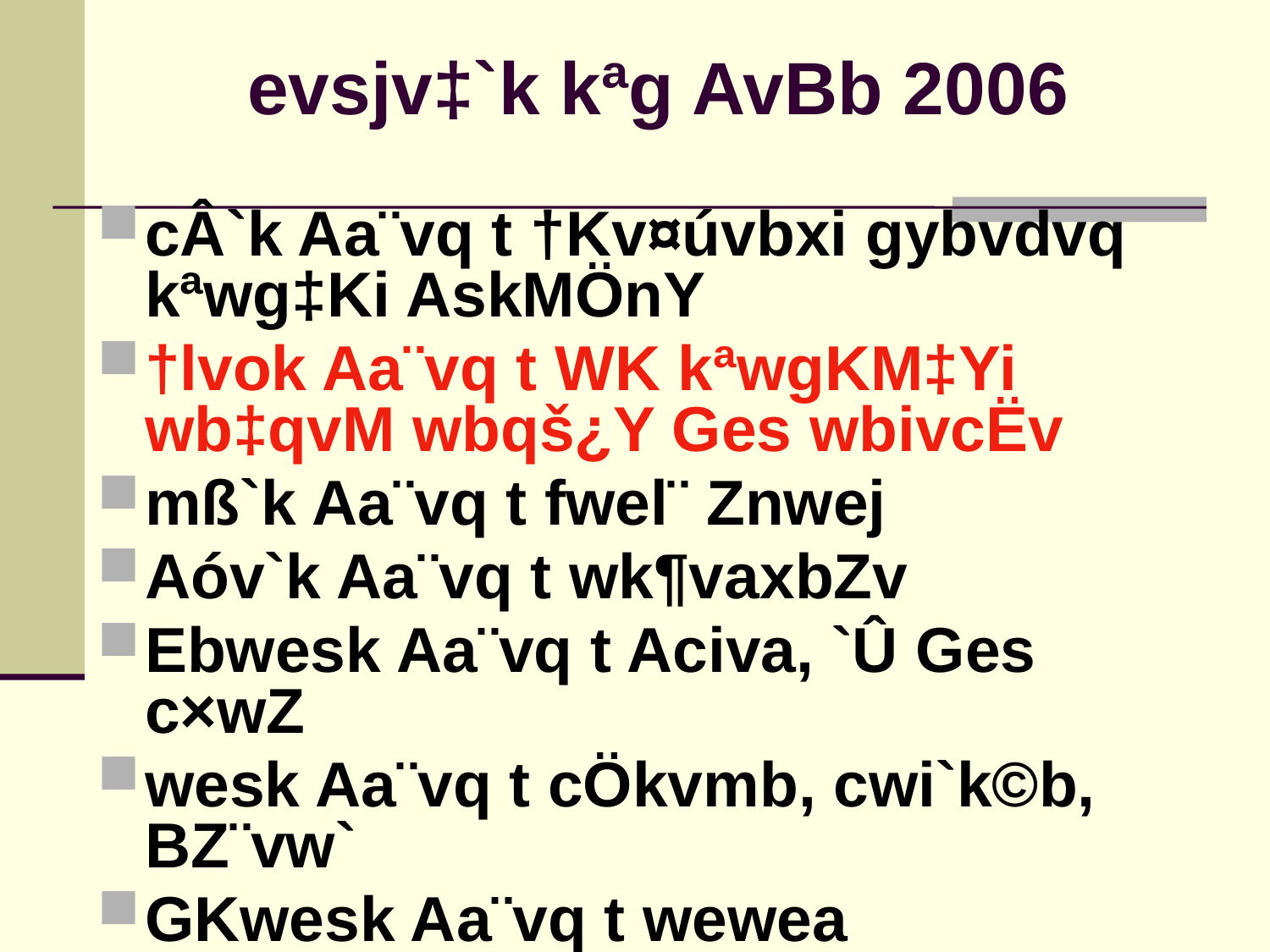

# evsjv‡`k kªg AvBb 2006
cÂ`k Aa¨vq t †Kv¤úvbxi gybvdvq kªwg‡Ki AskMÖnY
†lvok Aa¨vq t WK kªwgKM‡Yi wb‡qvM wbqš¿Y Ges wbivcËv
mß`k Aa¨vq t fwel¨ Znwej
Aóv`k Aa¨vq t wk¶vaxbZv
Ebwesk Aa¨vq t Aciva, `Û Ges c×wZ
wesk Aa¨vq t cÖkvmb, cwi`k©b, BZ¨vw`
GKwesk Aa¨vq t wewea